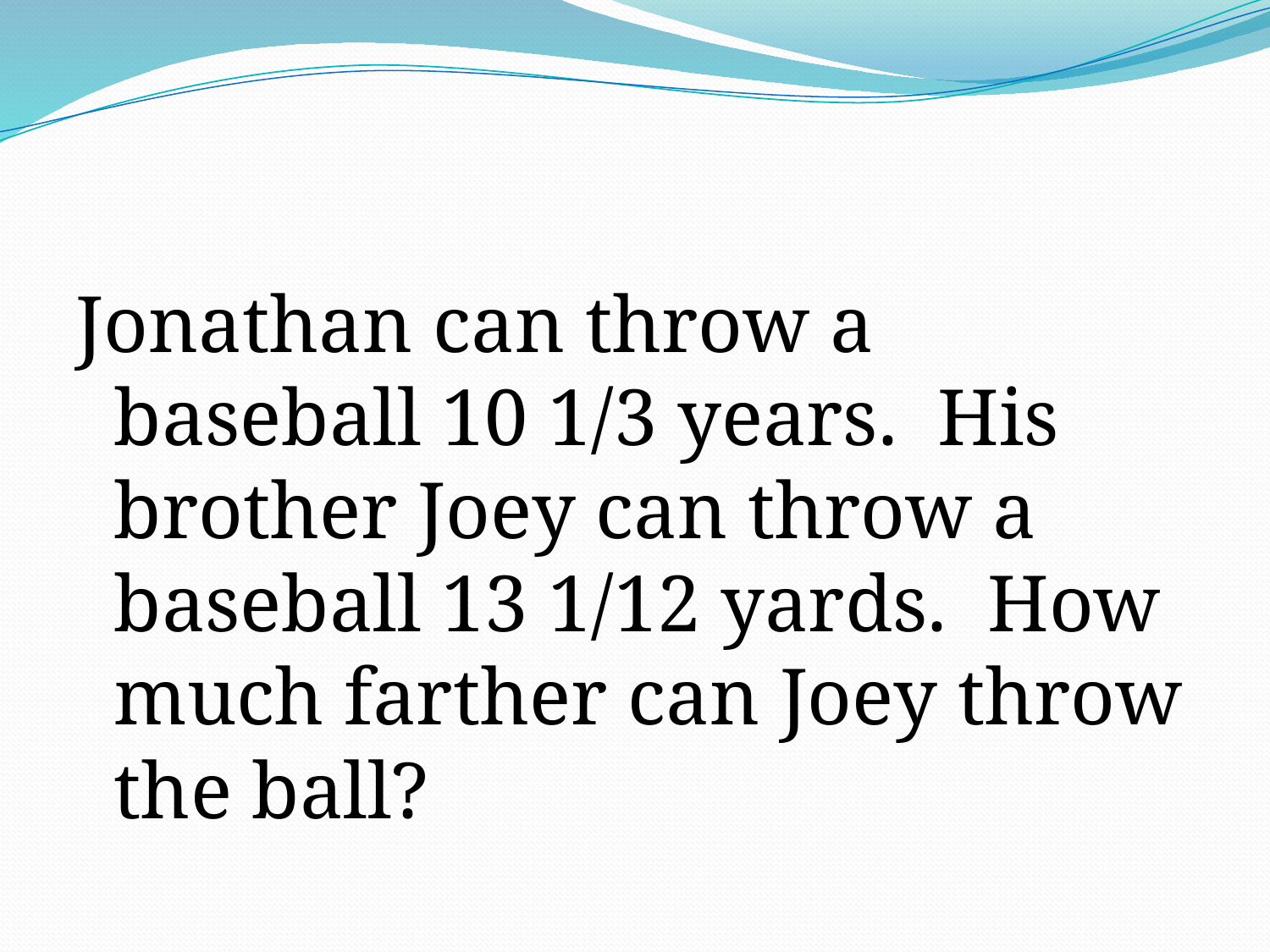

#
Jonathan can throw a baseball 10 1/3 years.  His brother Joey can throw a baseball 13 1/12 yards.  How much farther can Joey throw the ball?